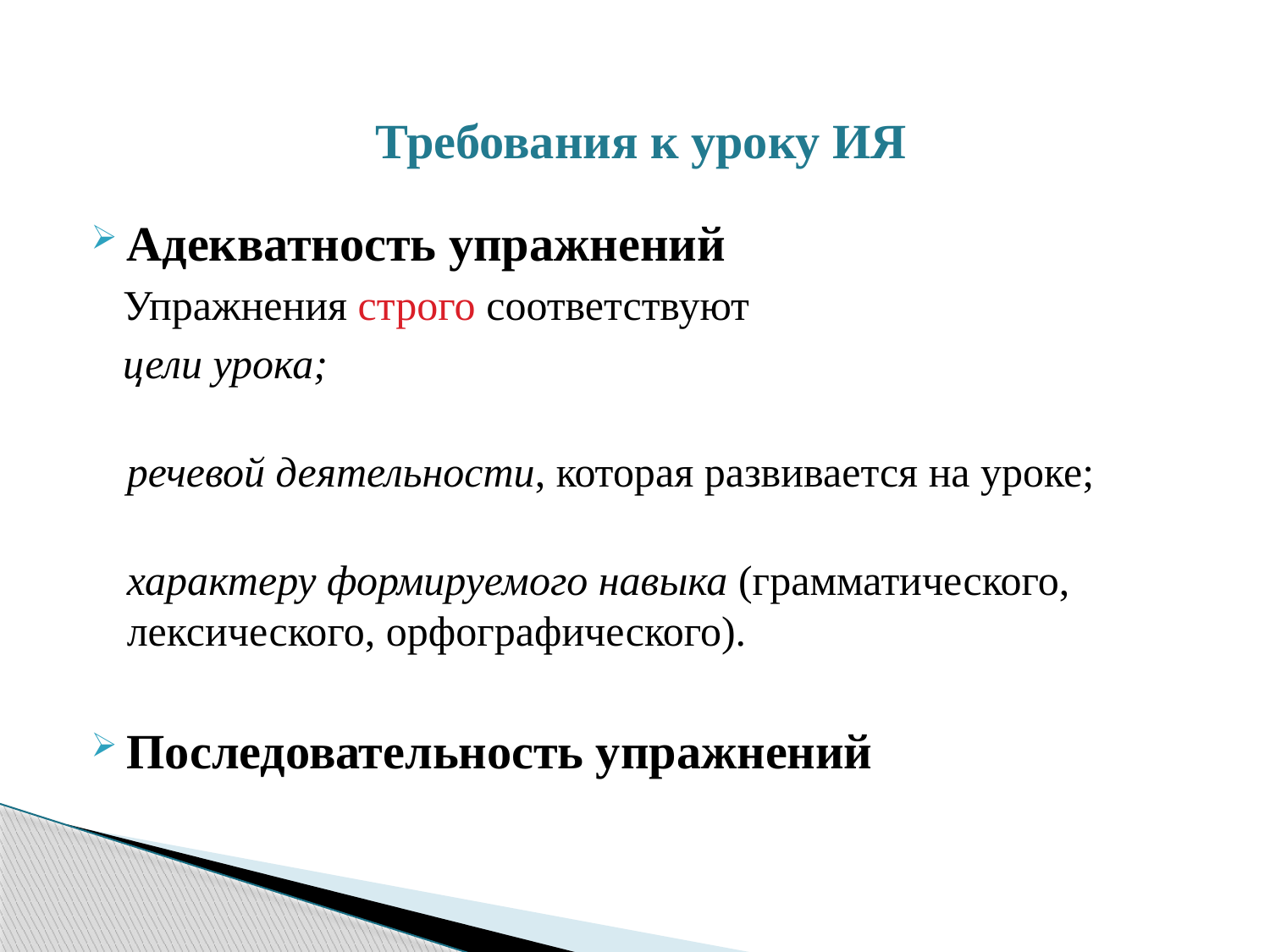

# Требования к уроку ИЯ
Адекватность упражнений
   Упражнения строго соответствуют
   цели урока;
                                                                                                  речевой деятельности, которая развивается на уроке;
                                                                                                   характеру формируемого навыка (грамматического, лексического, орфографического).

Последовательность упражнений